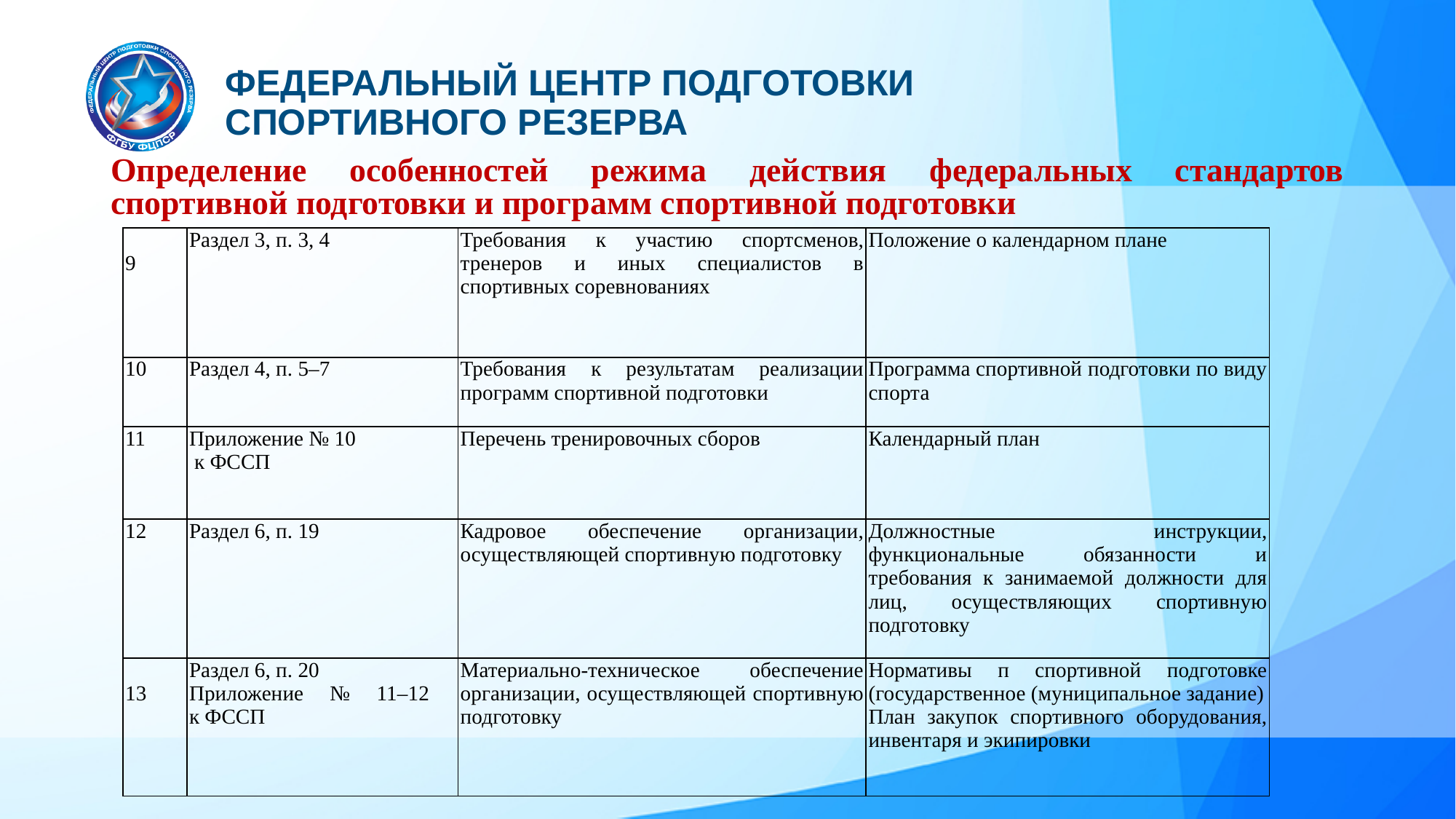

# Определение особенностей режима действия федеральных стандартов спортивной подготовки и программ спортивной подготовки
| 9 | Раздел 3, п. 3, 4 | Требования к участию спортсменов, тренеров и иных специалистов в спортивных соревнованиях | Положение о календарном плане |
| --- | --- | --- | --- |
| 10 | Раздел 4, п. 5–7 | Требования к результатам реализации программ спортивной подготовки | Программа спортивной подготовки по виду спорта |
| 11 | Приложение № 10 к ФССП | Перечень тренировочных сборов | Календарный план |
| 12 | Раздел 6, п. 19 | Кадровое обеспечение организации, осуществляющей спортивную подготовку | Должностные инструкции, функциональные обязанности и требования к занимаемой должности для лиц, осуществляющих спортивную подготовку |
| 13 | Раздел 6, п. 20 Приложение № 11–12 к ФССП | Материально-техническое обеспечение организации, осуществляющей спортивную подготовку | Нормативы п спортивной подготовке (государственное (муниципальное задание) План закупок спортивного оборудования, инвентаря и экипировки |